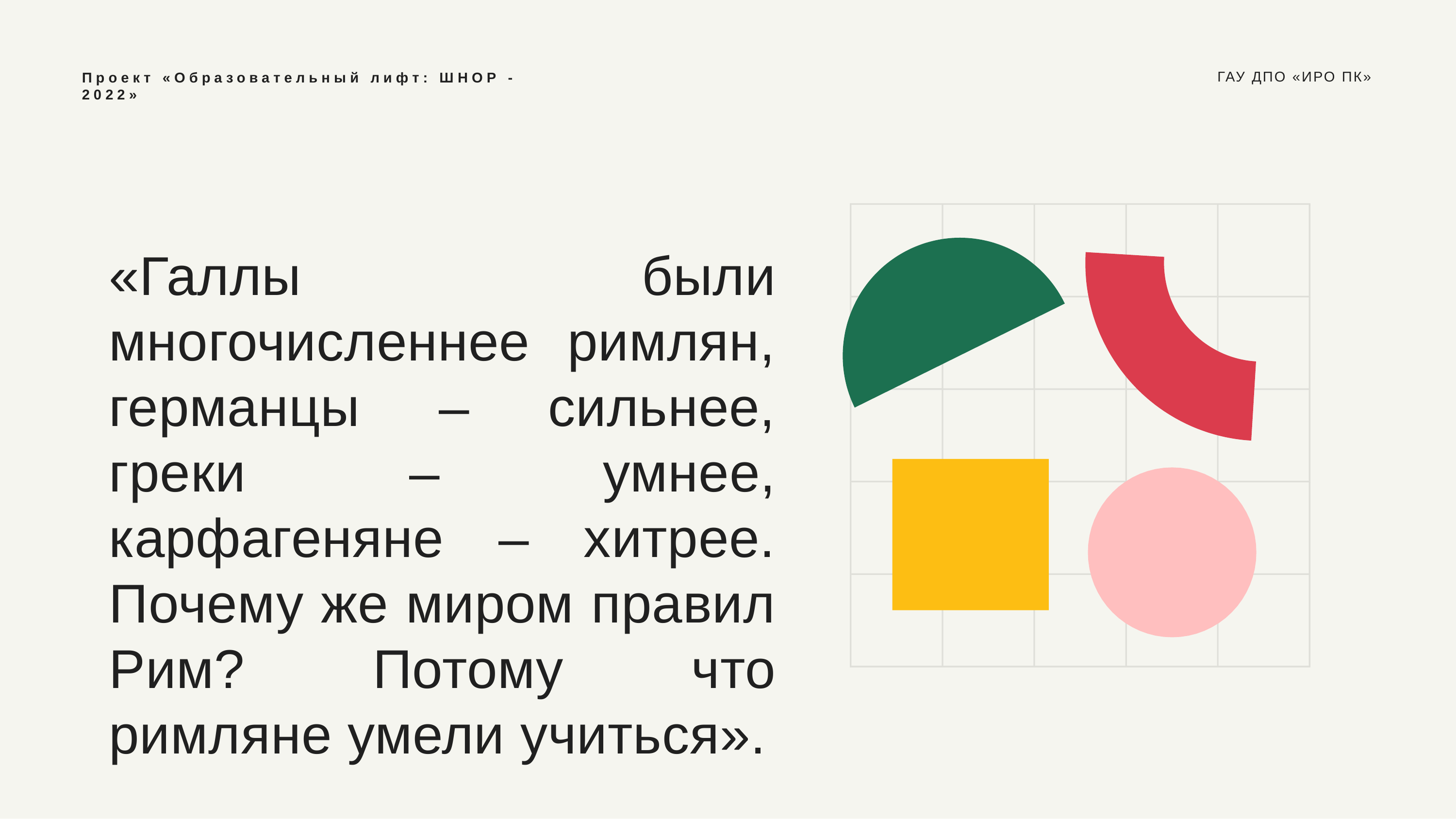

ГАУ ДПО «ИРО ПК»
Проект «Образовательный лифт: ШНОР - 2022»

# «Галлы были многочисленнее римлян, германцы – сильнее, греки – умнее, карфагеняне – хитрее. Почему же миром правил Рим? Потому что римляне умели учиться».